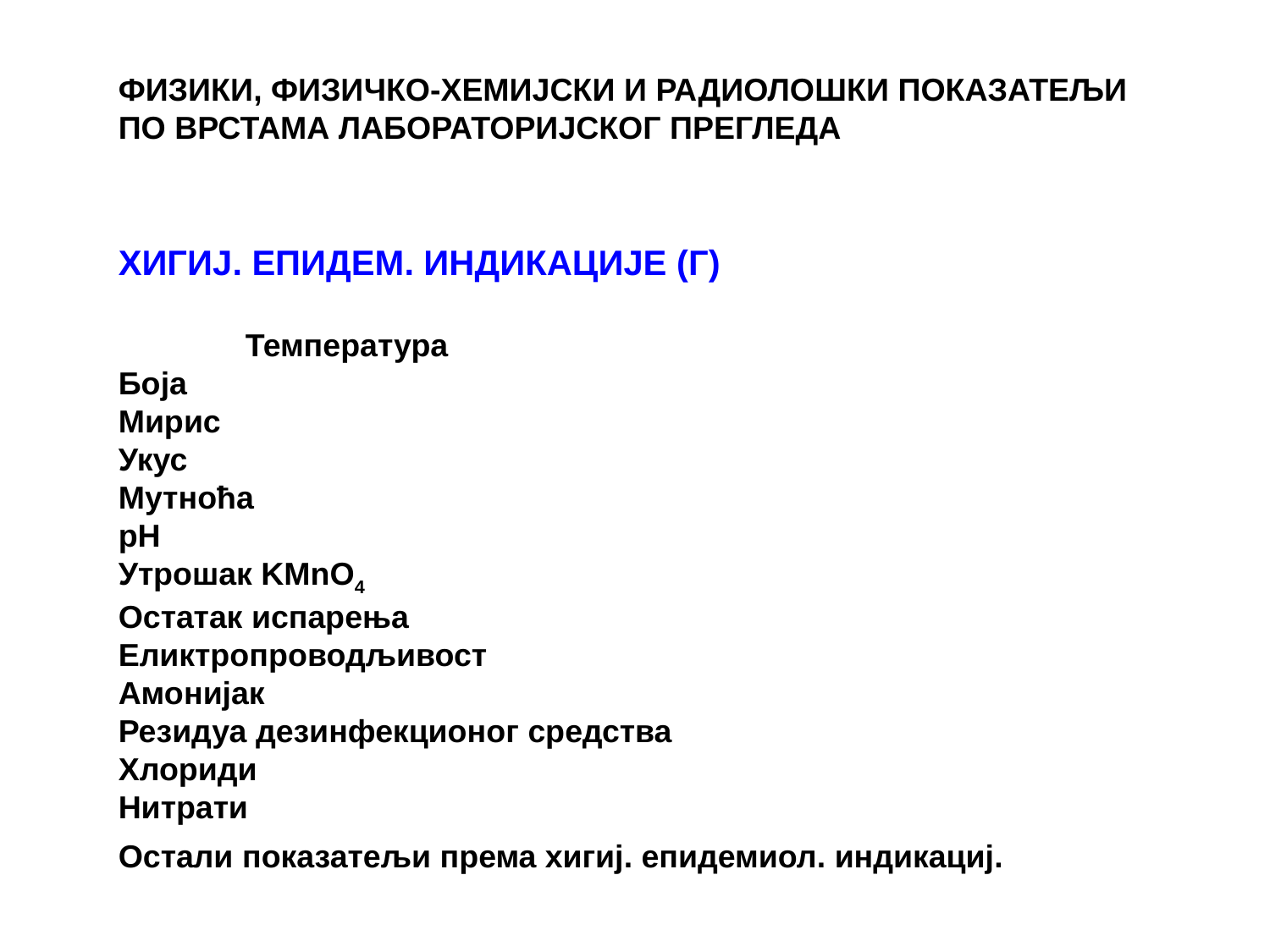

ФИЗИКИ, ФИЗИЧКО-ХЕМИЈСКИ И РАДИОЛОШКИ ПОКАЗАТЕЉИ ПО ВРСТАМА ЛАБОРАТОРИЈСКОГ ПРЕГЛЕДА
ХИГИЈ. ЕПИДЕМ. ИНДИКАЦИЈЕ (Г)

	Температура
Боја
Мирис
Укус
Мутноћа
pH
Утрошак KMnO4
Остатак испарења
Еликтропроводљивост
Амонијак
Резидуа дезинфекционог средства
Хлориди
Нитрати
Остали показатељи према хигиј. епидемиол. индикациј.